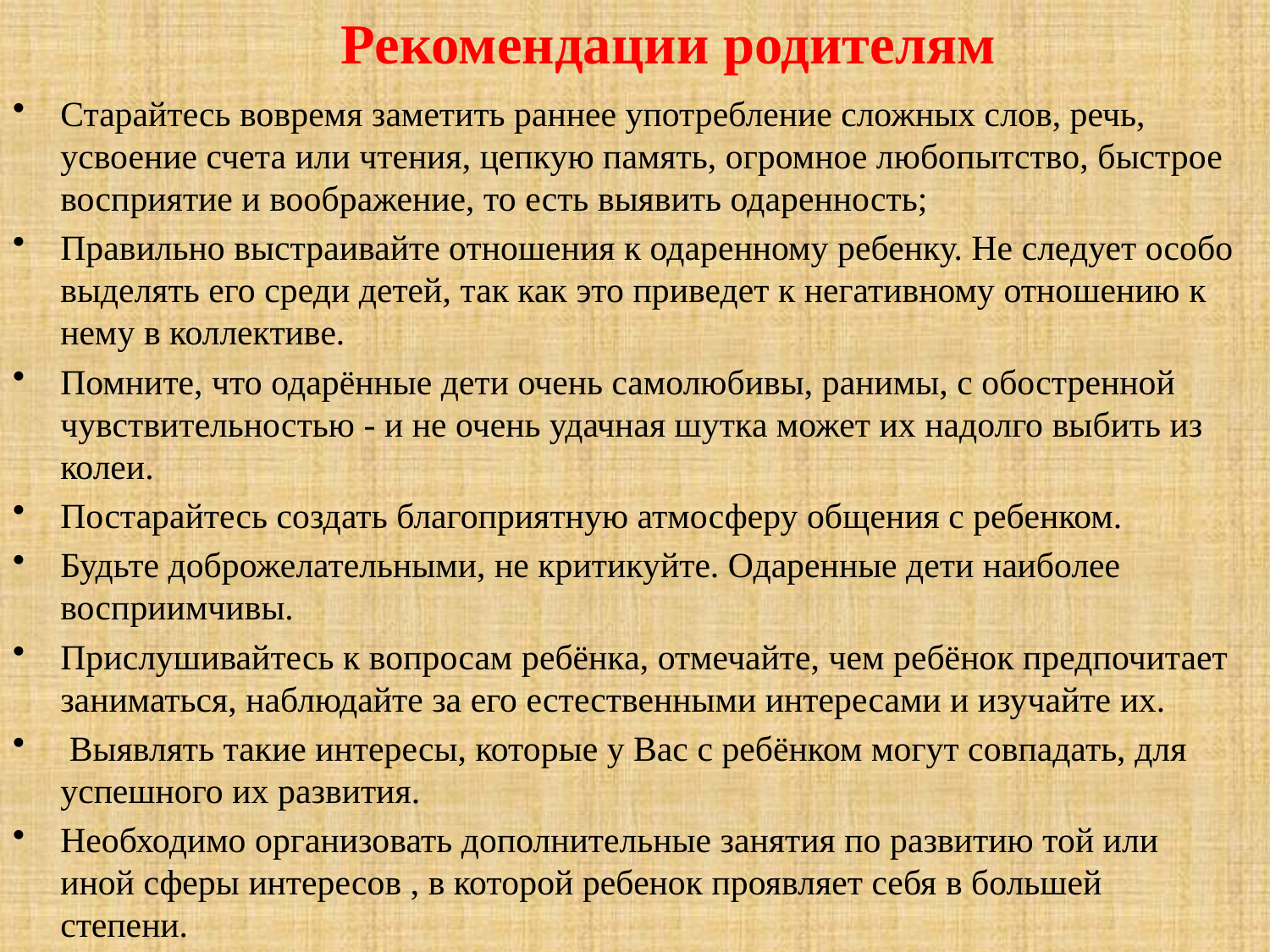

# Рекомендации родителям
Старайтесь вовремя заметить раннее употребление сложных слов, речь, усвоение счета или чтения, цепкую память, огромное любопытство, быстрое восприятие и воображение, то есть выявить одаренность;
Правильно выстраивайте отношения к одаренному ребенку. Не следует особо выделять его среди детей, так как это приведет к негативному отношению к нему в коллективе.
Помните, что одарённые дети очень самолюбивы, ранимы, с обостренной чувствительностью - и не очень удачная шутка может их надолго выбить из колеи.
Постарайтесь создать благоприятную атмосферу общения с ребенком.
Будьте доброжелательными, не критикуйте. Одаренные дети наиболее восприимчивы.
Прислушивайтесь к вопросам ребёнка, отмечайте, чем ребёнок предпочитает заниматься, наблюдайте за его естественными интересами и изучайте их.
 Выявлять такие интересы, которые у Вас с ребёнком могут совпадать, для  успешного их развития.
Необходимо организовать дополнительные занятия по развитию той или иной сферы интересов , в которой ребенок проявляет себя в большей степени.